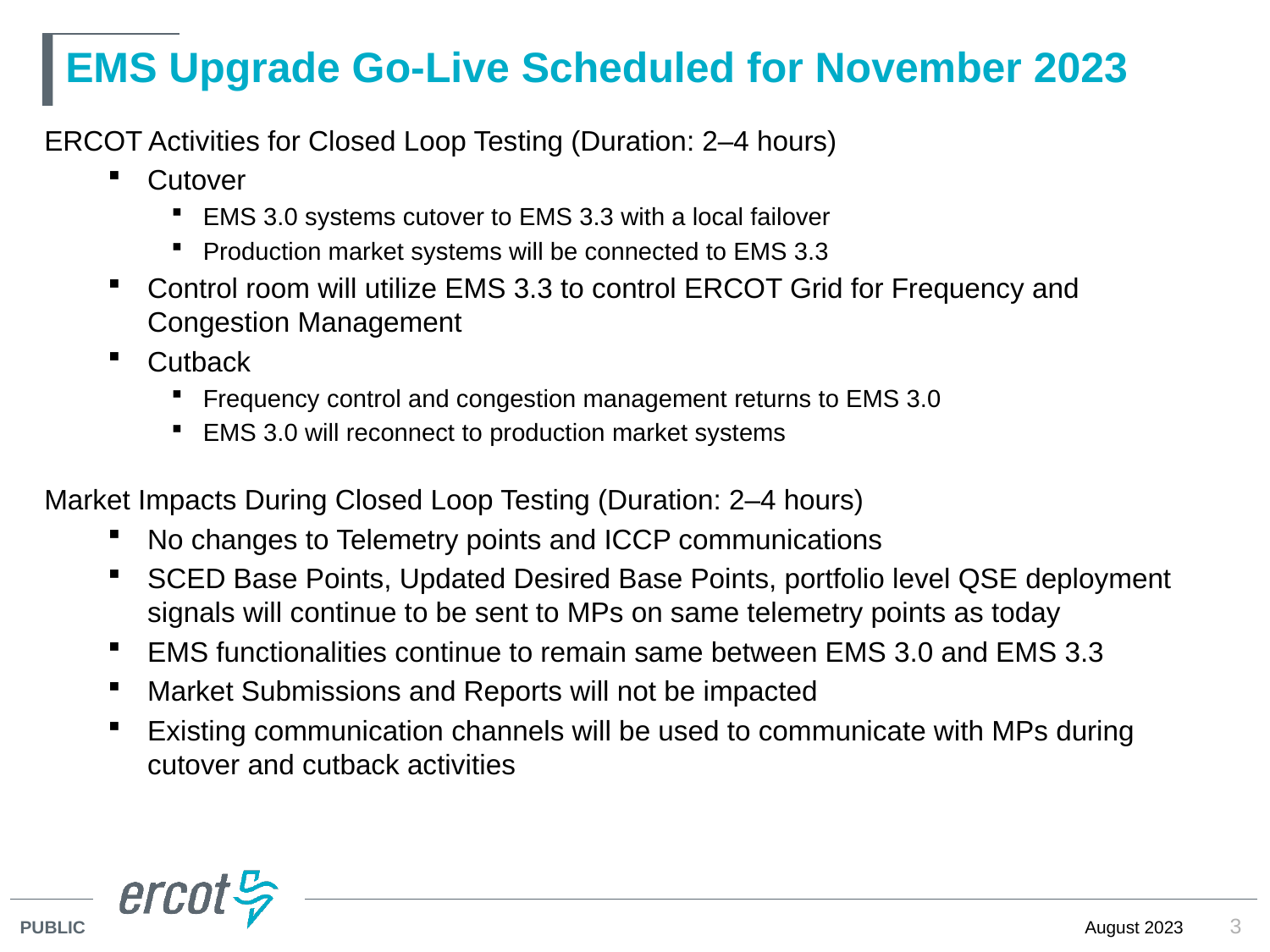

# EMS Upgrade Go-Live Scheduled for November 2023
ERCOT Activities for Closed Loop Testing (Duration: 2–4 hours)
Cutover
EMS 3.0 systems cutover to EMS 3.3 with a local failover
Production market systems will be connected to EMS 3.3
Control room will utilize EMS 3.3 to control ERCOT Grid for Frequency and Congestion Management
Cutback
Frequency control and congestion management returns to EMS 3.0
EMS 3.0 will reconnect to production market systems

Market Impacts During Closed Loop Testing (Duration: 2–4 hours)
No changes to Telemetry points and ICCP communications
SCED Base Points, Updated Desired Base Points, portfolio level QSE deployment signals will continue to be sent to MPs on same telemetry points as today
EMS functionalities continue to remain same between EMS 3.0 and EMS 3.3
Market Submissions and Reports will not be impacted
Existing communication channels will be used to communicate with MPs during cutover and cutback activities

3